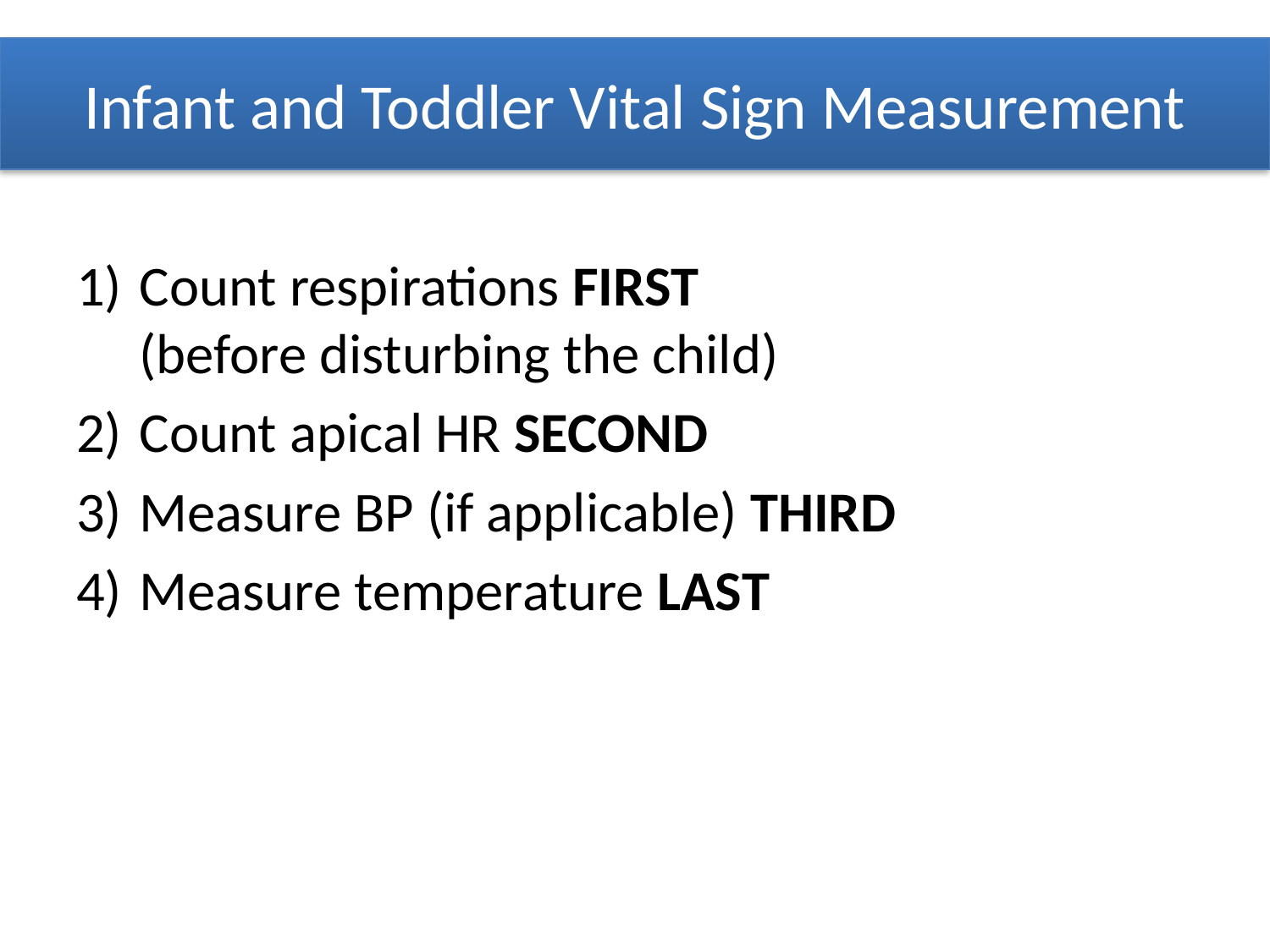

# Infant and Toddler Vital Sign Measurement
Count respirations FIRST
(before disturbing the child)
Count apical HR SECOND
Measure BP (if applicable) THIRD
Measure temperature LAST